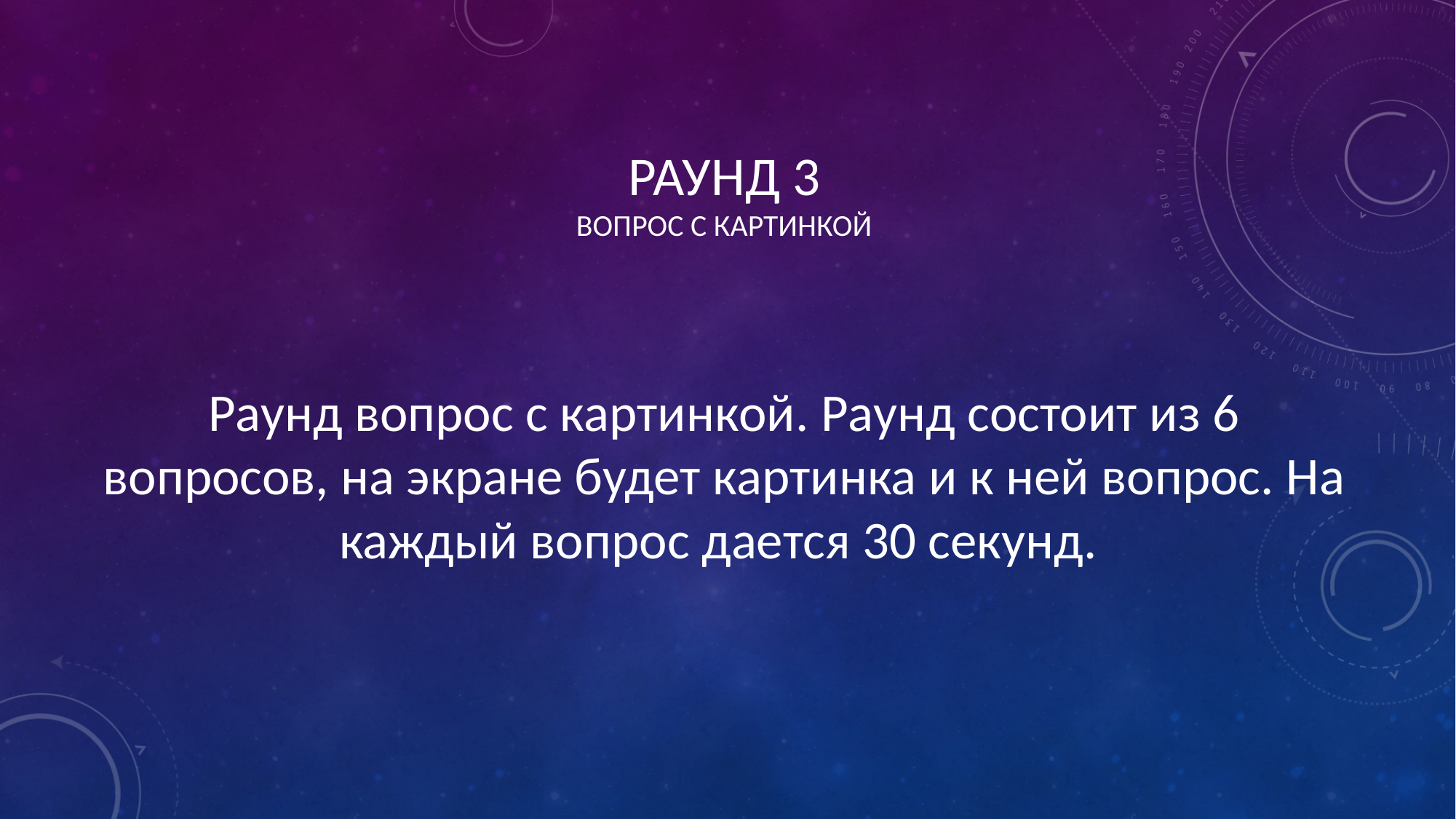

# Раунд 3 вопрос с картинкой
Раунд вопрос с картинкой. Раунд состоит из 6 вопросов, на экране будет картинка и к ней вопрос. На каждый вопрос дается 30 секунд.